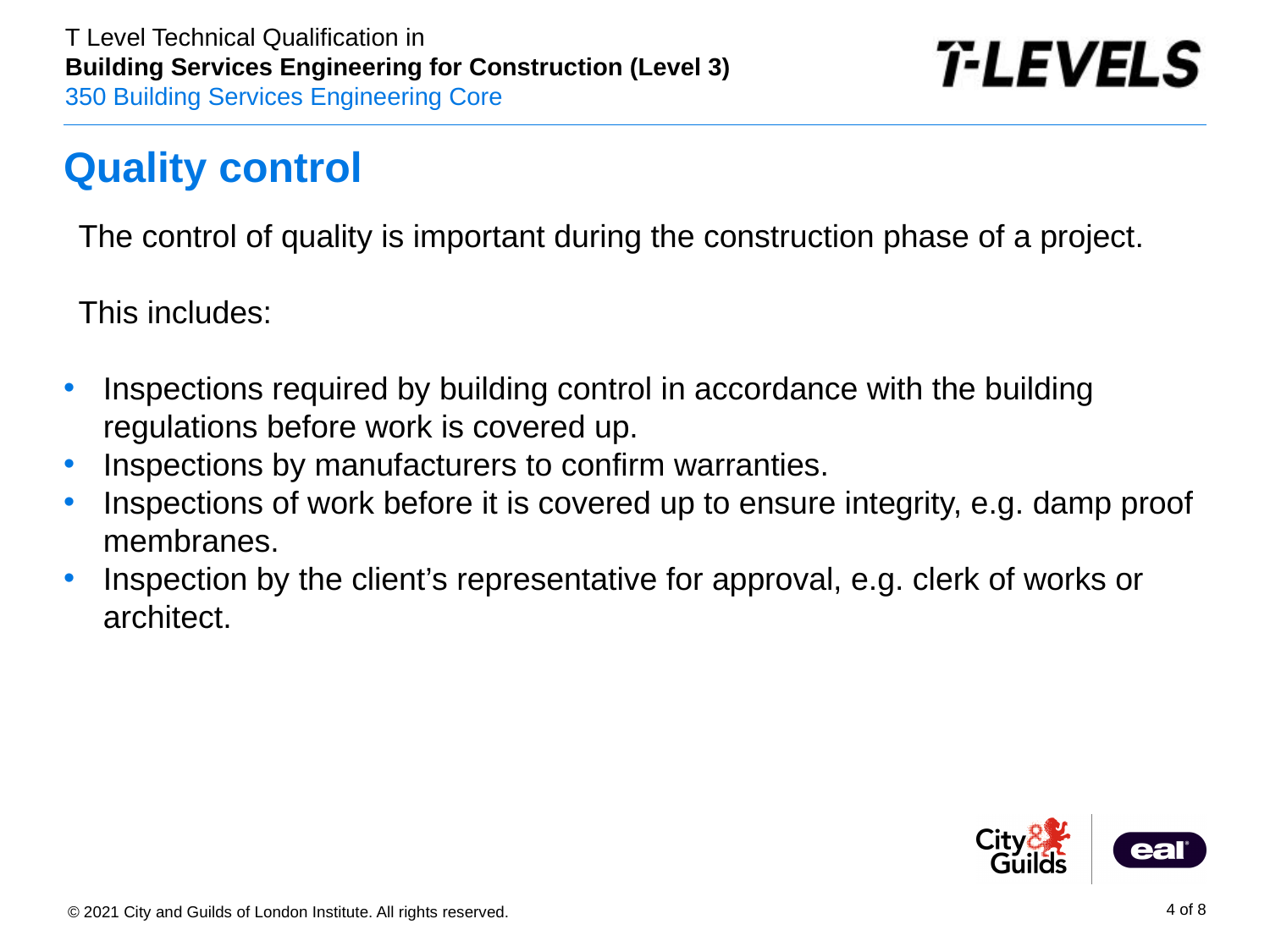

# Quality control

PowerPoint presentation
The control of quality is important during the construction phase of a project.

This includes:

Inspections required by building control in accordance with the building regulations before work is covered up.
Inspections by manufacturers to confirm warranties.
Inspections of work before it is covered up to ensure integrity, e.g. damp proof membranes.
Inspection by the client’s representative for approval, e.g. clerk of works or architect.